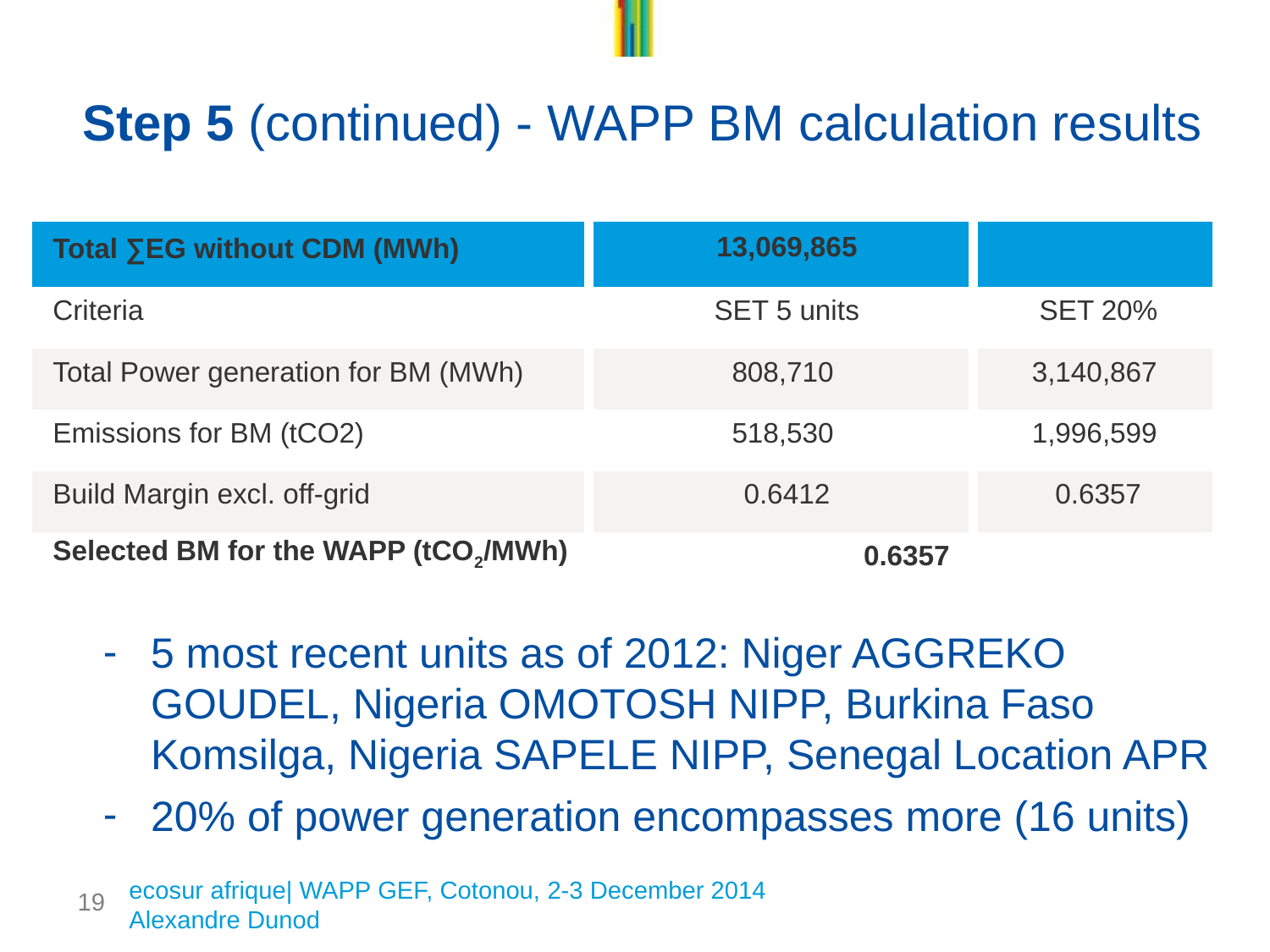

# Step 5 (continued) - WAPP BM calculation results

5 most recent units as of 2012: Niger AGGREKO GOUDEL, Nigeria OMOTOSH NIPP, Burkina Faso Komsilga, Nigeria SAPELE NIPP, Senegal Location APR
20% of power generation encompasses more (16 units)

| Total ∑EG without CDM (MWh) | 13,069,865 |  |
| --- | --- | --- |
| Criteria | SET 5 units | SET 20% |
| Total Power generation for BM (MWh) | 808,710 | 3,140,867 |
| Emissions for BM (tCO2) | 518,530 | 1,996,599 |
| Build Margin excl. off-grid | 0.6412 | 0.6357 |
| Selected BM for the WAPP (tCO2/MWh) | 0.6357 |  |
ecosur afrique| WAPP GEF, Cotonou, 2-3 December 2014			Alexandre Dunod